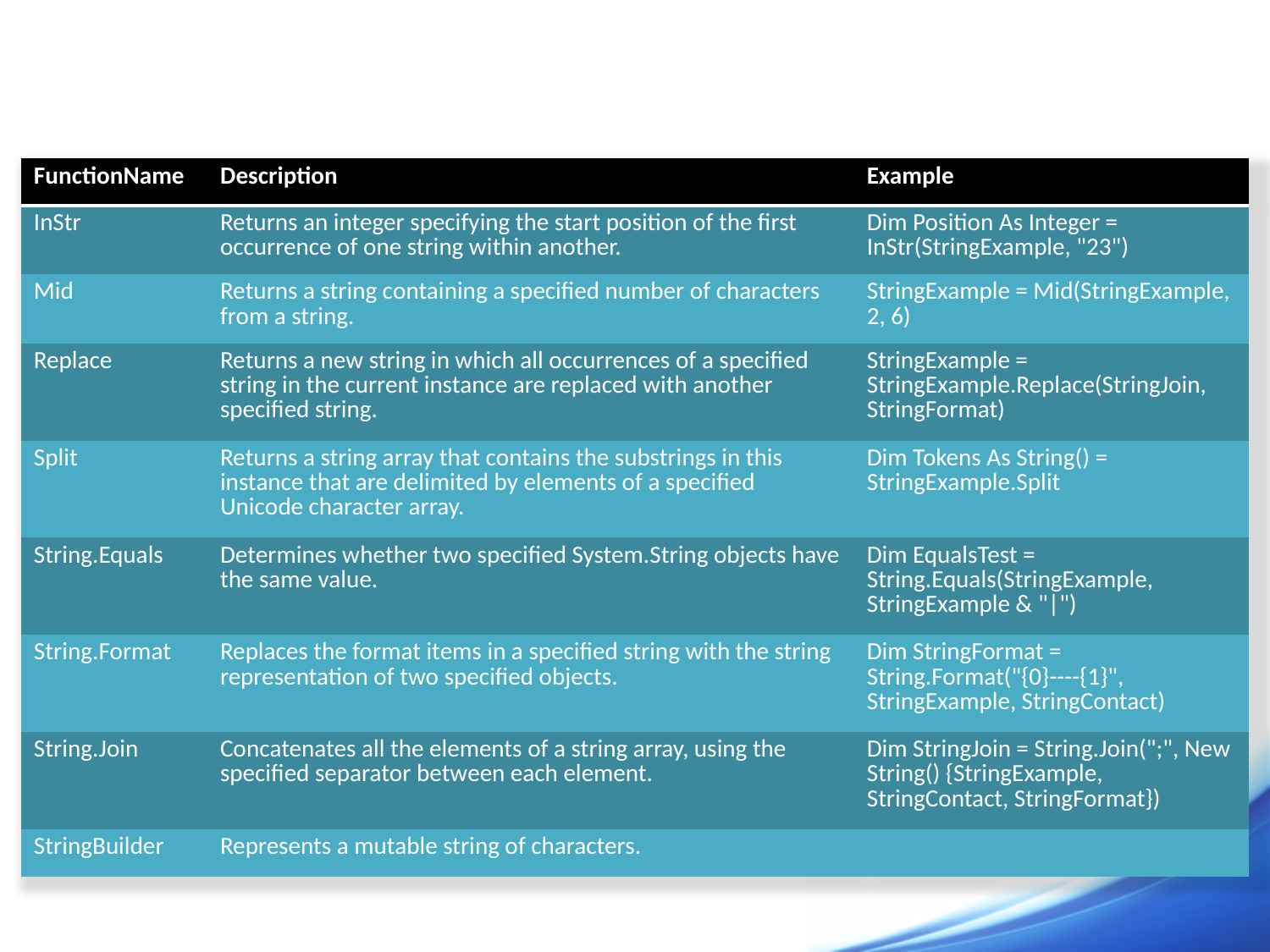

#
| FunctionName | Description | Example |
| --- | --- | --- |
| InStr | Returns an integer specifying the start position of the first occurrence of one string within another. | Dim Position As Integer = InStr(StringExample, "23") |
| Mid | Returns a string containing a specified number of characters from a string. | StringExample = Mid(StringExample, 2, 6) |
| Replace | Returns a new string in which all occurrences of a specified string in the current instance are replaced with another specified string. | StringExample = StringExample.Replace(StringJoin, StringFormat) |
| Split | Returns a string array that contains the substrings in this instance that are delimited by elements of a specified Unicode character array. | Dim Tokens As String() = StringExample.Split |
| String.Equals | Determines whether two specified System.String objects have the same value. | Dim EqualsTest = String.Equals(StringExample, StringExample & "|") |
| String.Format | Replaces the format items in a specified string with the string representation of two specified objects. | Dim StringFormat = String.Format("{0}----{1}", StringExample, StringContact) |
| String.Join | Concatenates all the elements of a string array, using the specified separator between each element. | Dim StringJoin = String.Join(";", New String() {StringExample, StringContact, StringFormat}) |
| StringBuilder | Represents a mutable string of characters. |  |